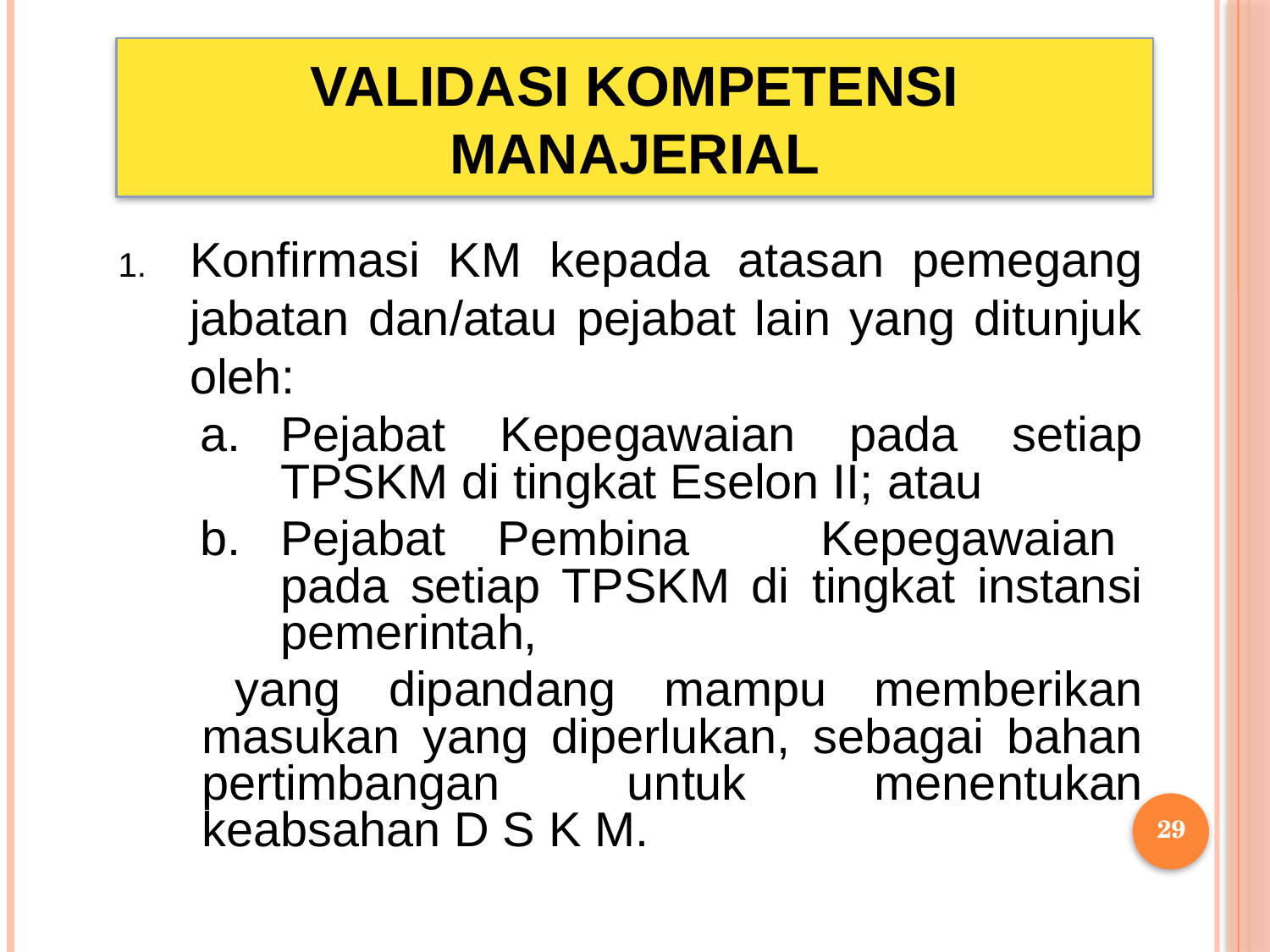

# VALIDASI KOMPETENSI MANAJERIAL
Konfirmasi KM kepada atasan pemegang jabatan dan/atau pejabat lain yang ditunjuk oleh:
Pejabat Kepegawaian pada setiap TPSKM di tingkat Eselon II; atau
Pejabat  Pembina     Kepegawaian  pada setiap TPSKM di tingkat instansi pemerintah,
 yang dipandang mampu memberikan masukan yang diperlukan, sebagai bahan pertimbangan untuk menentukan keabsahan D S K M.

29